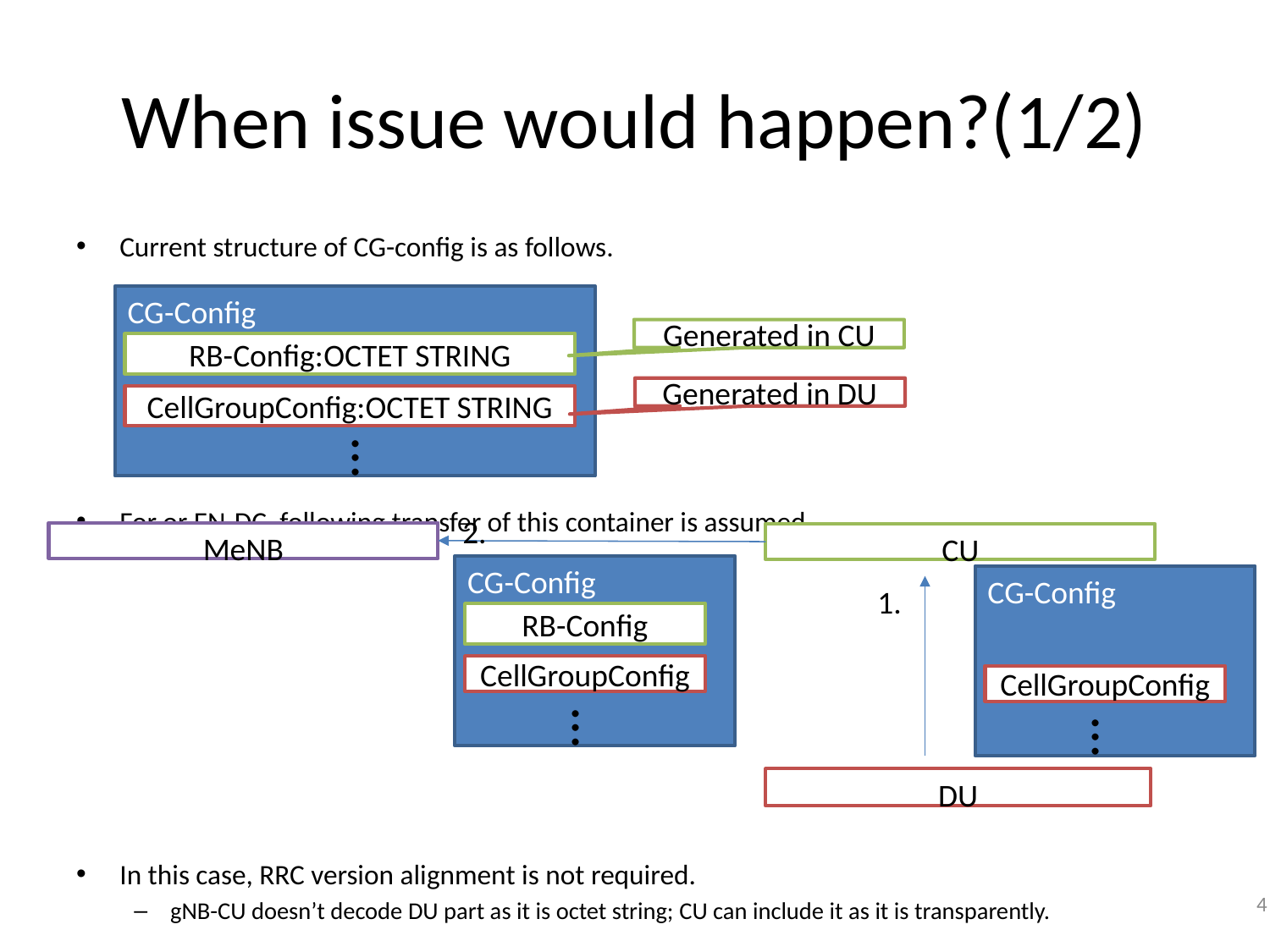

# When issue would happen?(1/2)
Current structure of CG-config is as follows.

For or EN-DC, following transfer of this container is assumed.

In this case, RRC version alignment is not required.
gNB-CU doesn’t decode DU part as it is octet string; CU can include it as it is transparently.

CG-Config
Generated in CU
RB-Config:OCTET STRING
Generated in DU
CellGroupConfig:OCTET STRING
…
2.
MeNB
CU
CG-Config
CG-Config
1.
RB-Config
CellGroupConfig
CellGroupConfig
…
…
DU
4